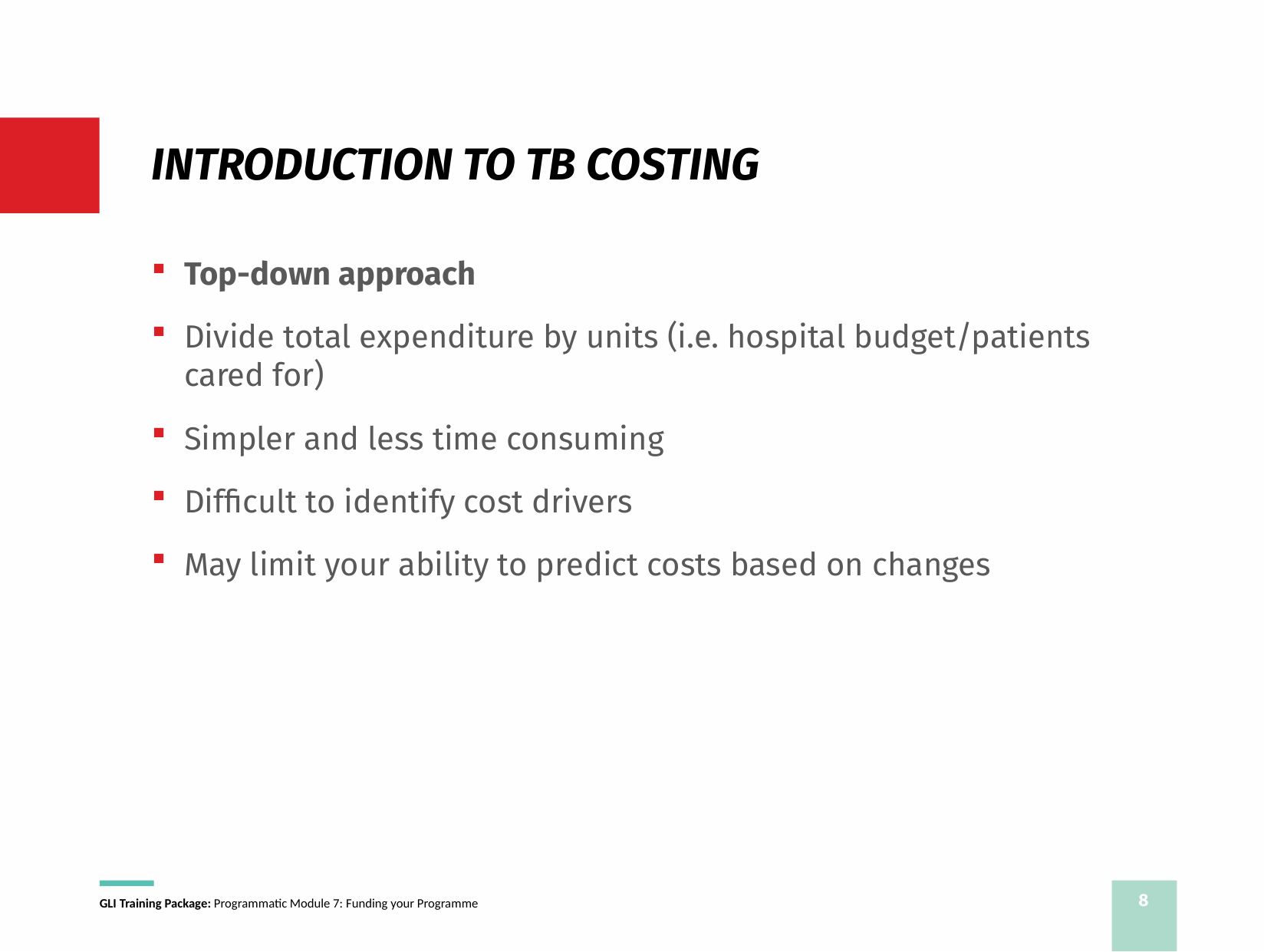

# INTRODUCTION TO TB COSTING
Top-down approach
Divide total expenditure by units (i.e. hospital budget/patients cared for)
Simpler and less time consuming
Difficult to identify cost drivers
May limit your ability to predict costs based on changes